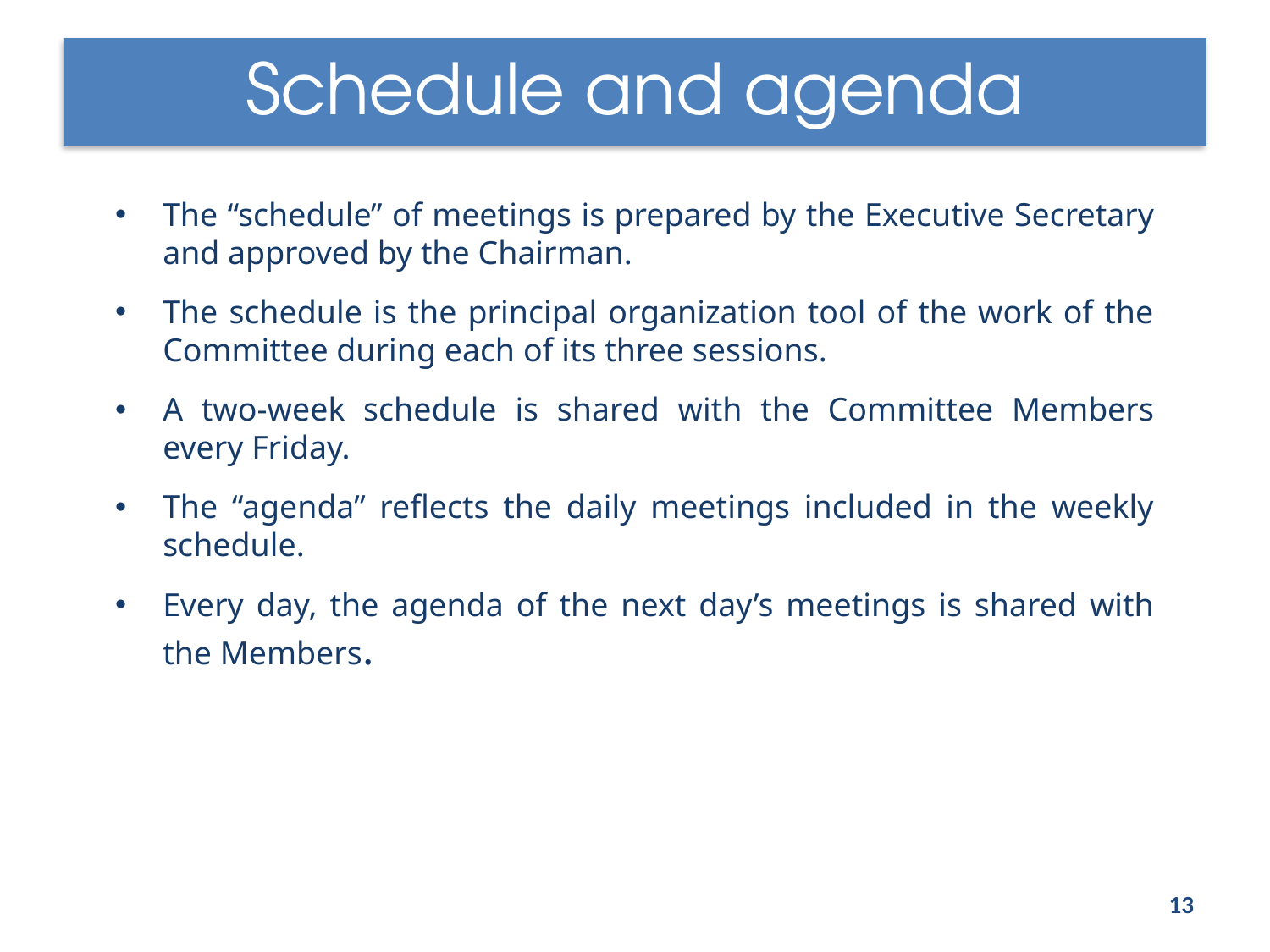

Schedule and agenda
The “schedule” of meetings is prepared by the Executive Secretary and approved by the Chairman.
The schedule is the principal organization tool of the work of the Committee during each of its three sessions.
A two-week schedule is shared with the Committee Members every Friday.
The “agenda” reflects the daily meetings included in the weekly schedule.
Every day, the agenda of the next day’s meetings is shared with the Members.

13